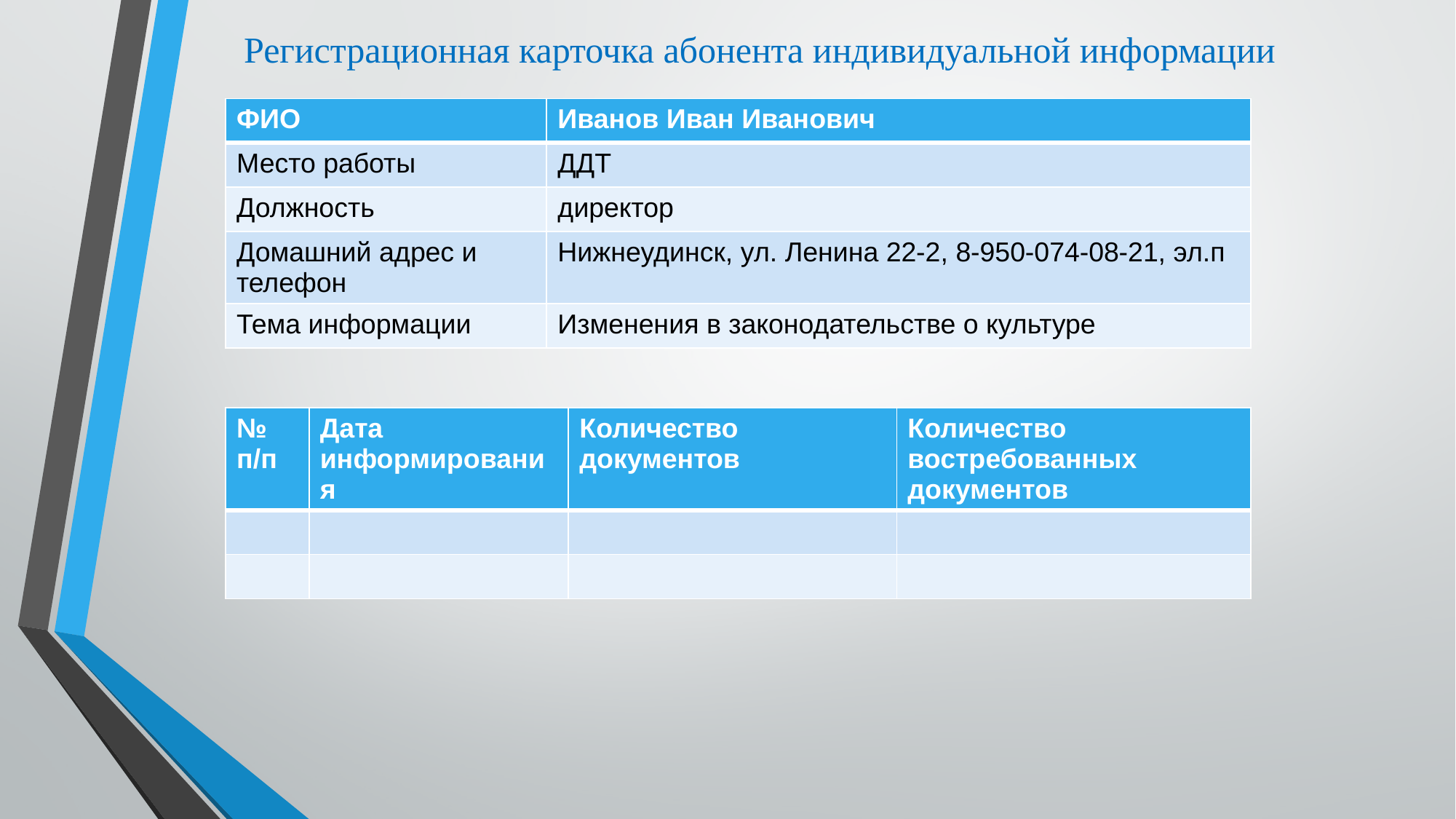

# Регистрационная карточка абонента индивидуальной информации
| ФИО | Иванов Иван Иванович |
| --- | --- |
| Место работы | ДДТ |
| Должность | директор |
| Домашний адрес и телефон | Нижнеудинск, ул. Ленина 22-2, 8-950-074-08-21, эл.п |
| Тема информации | Изменения в законодательстве о культуре |
| № п/п | Дата информирования | Количество документов | Количество востребованных документов |
| --- | --- | --- | --- |
|  |  |  |  |
|  |  |  |  |